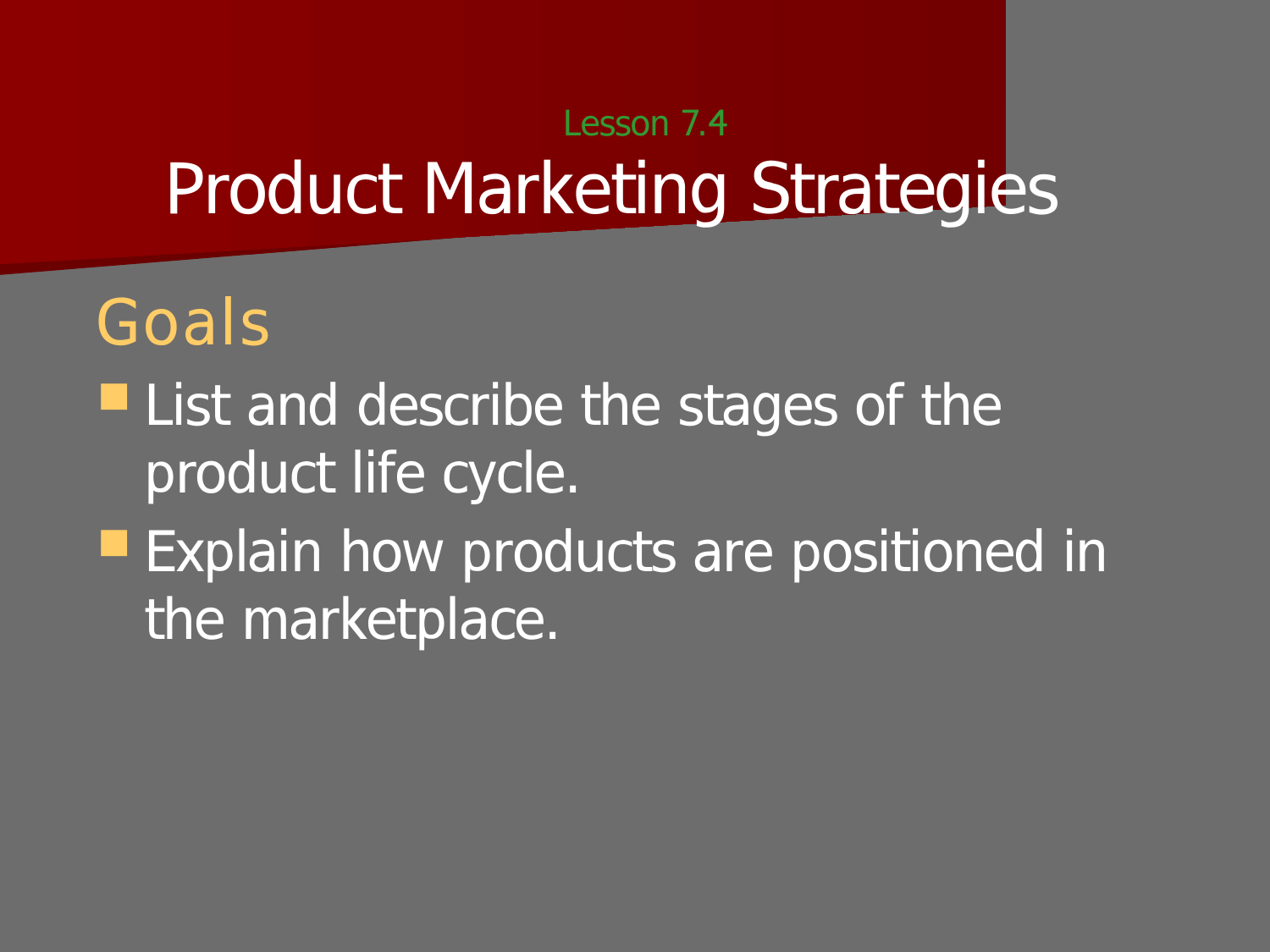

# Lesson 7.4 Product Marketing Strategies
Goals
List and describe the stages of the product life cycle.
Explain how products are positioned in the marketplace.
52